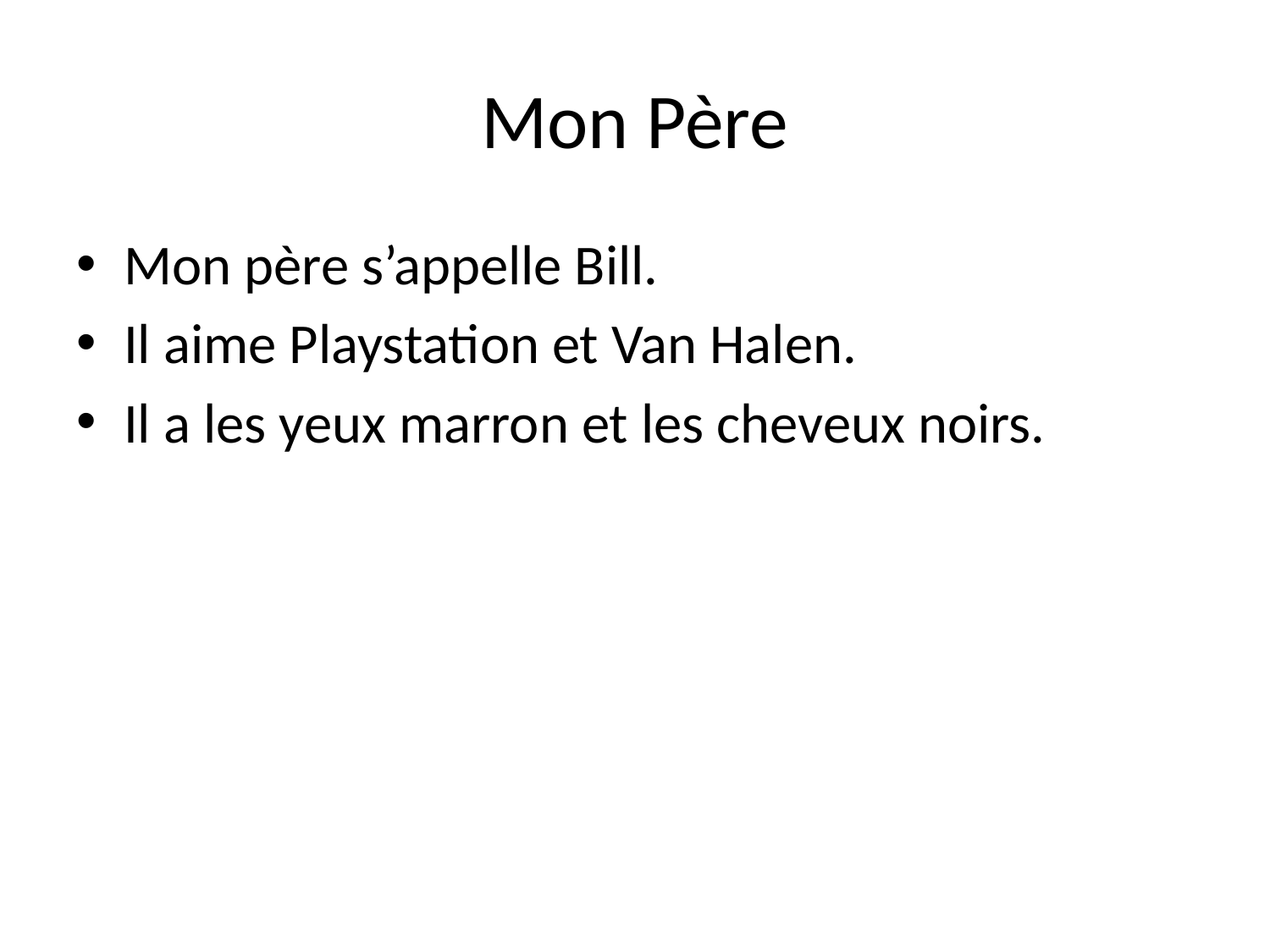

# Mon Père
Mon père s’appelle Bill.
Il aime Playstation et Van Halen.
Il a les yeux marron et les cheveux noirs.